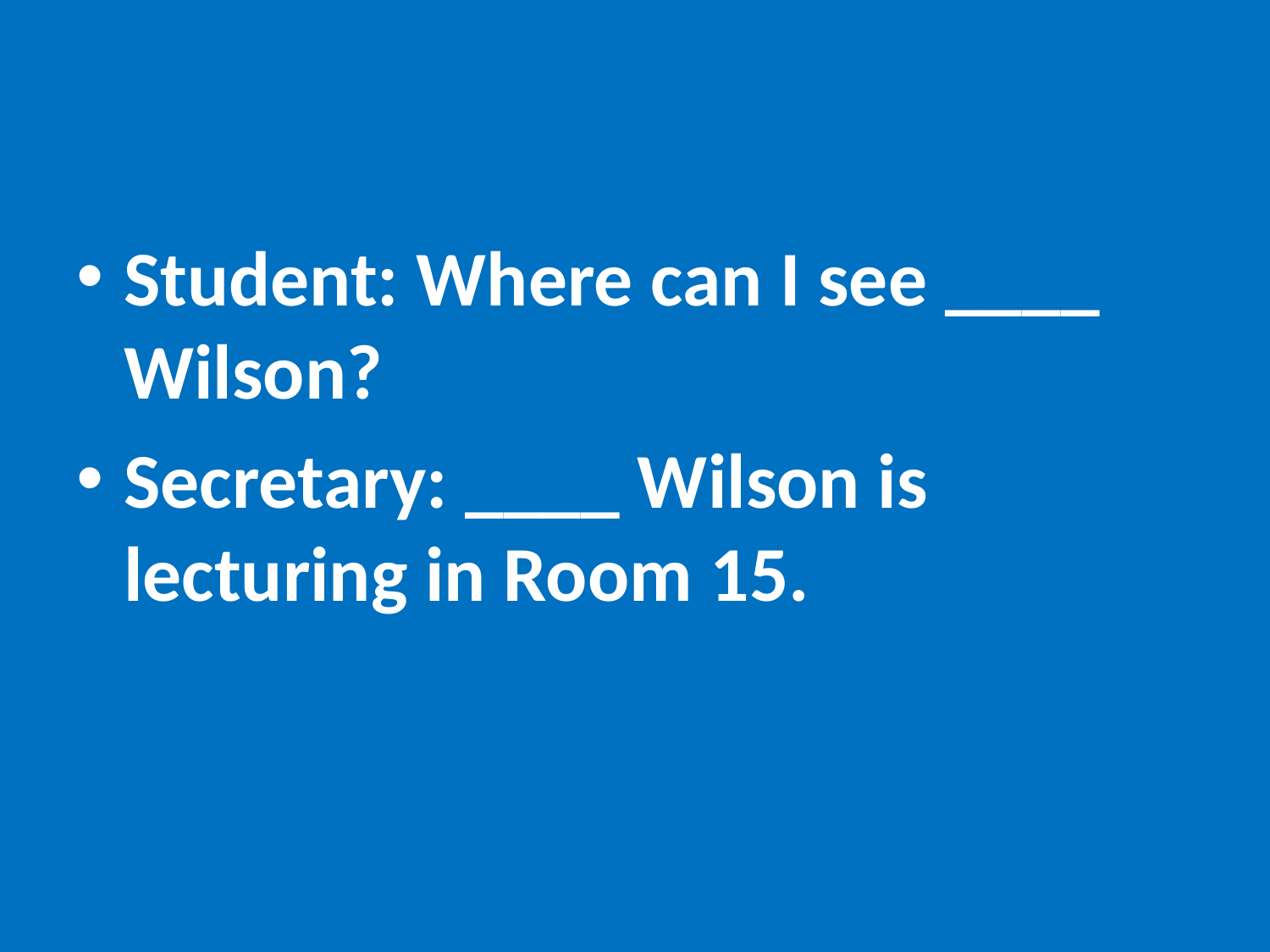

#
Student: Where can I see ____ Wilson?
Secretary: ____ Wilson is lecturing in Room 15.